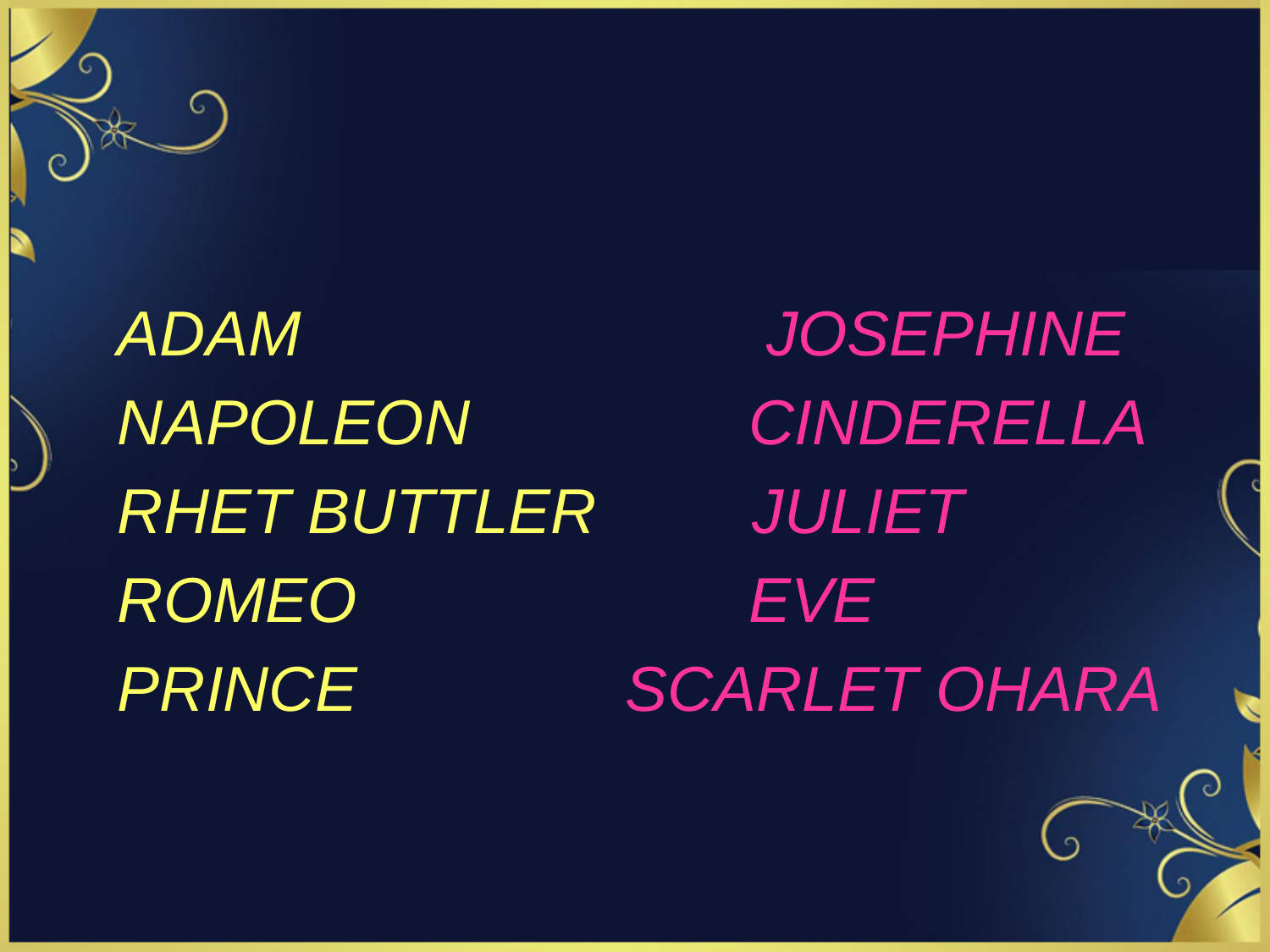

ADAM			        JOSEPHINE
NAPOLEON		       CINDERELLA
RHET BUTTLER		JULIET
ROMEO			       EVE
PRINCE			SCARLET OHARA